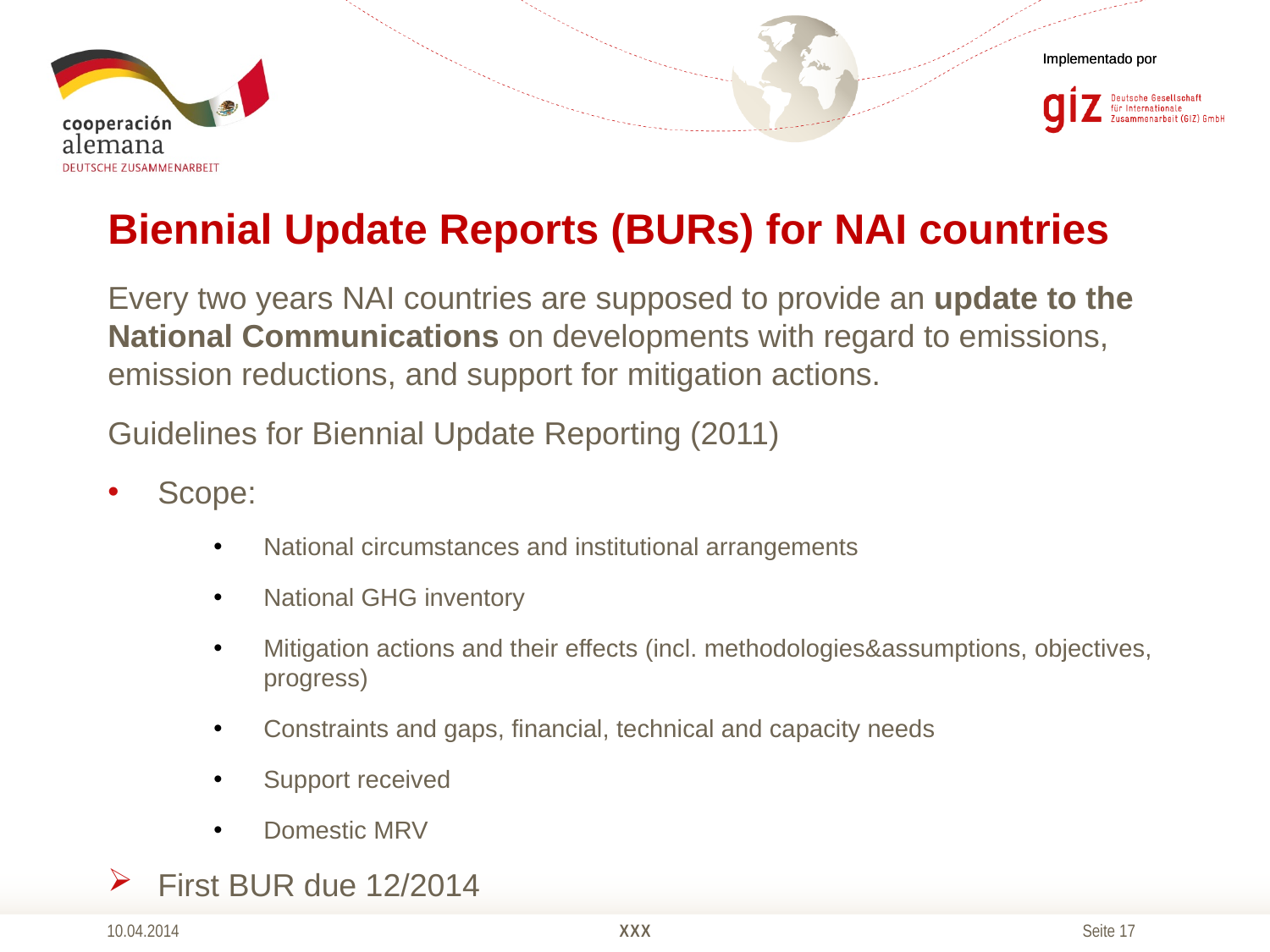

# Biennial Update Reports (BURs) for NAI countries
Every two years NAI countries are supposed to provide an update to the National Communications on developments with regard to emissions, emission reductions, and support for mitigation actions.
Guidelines for Biennial Update Reporting (2011)
Scope:
National circumstances and institutional arrangements
National GHG inventory
Mitigation actions and their effects (incl. methodologies&assumptions, objectives, progress)
Constraints and gaps, financial, technical and capacity needs
Support received
Domestic MRV
First BUR due 12/2014

10.04.2014
XXX